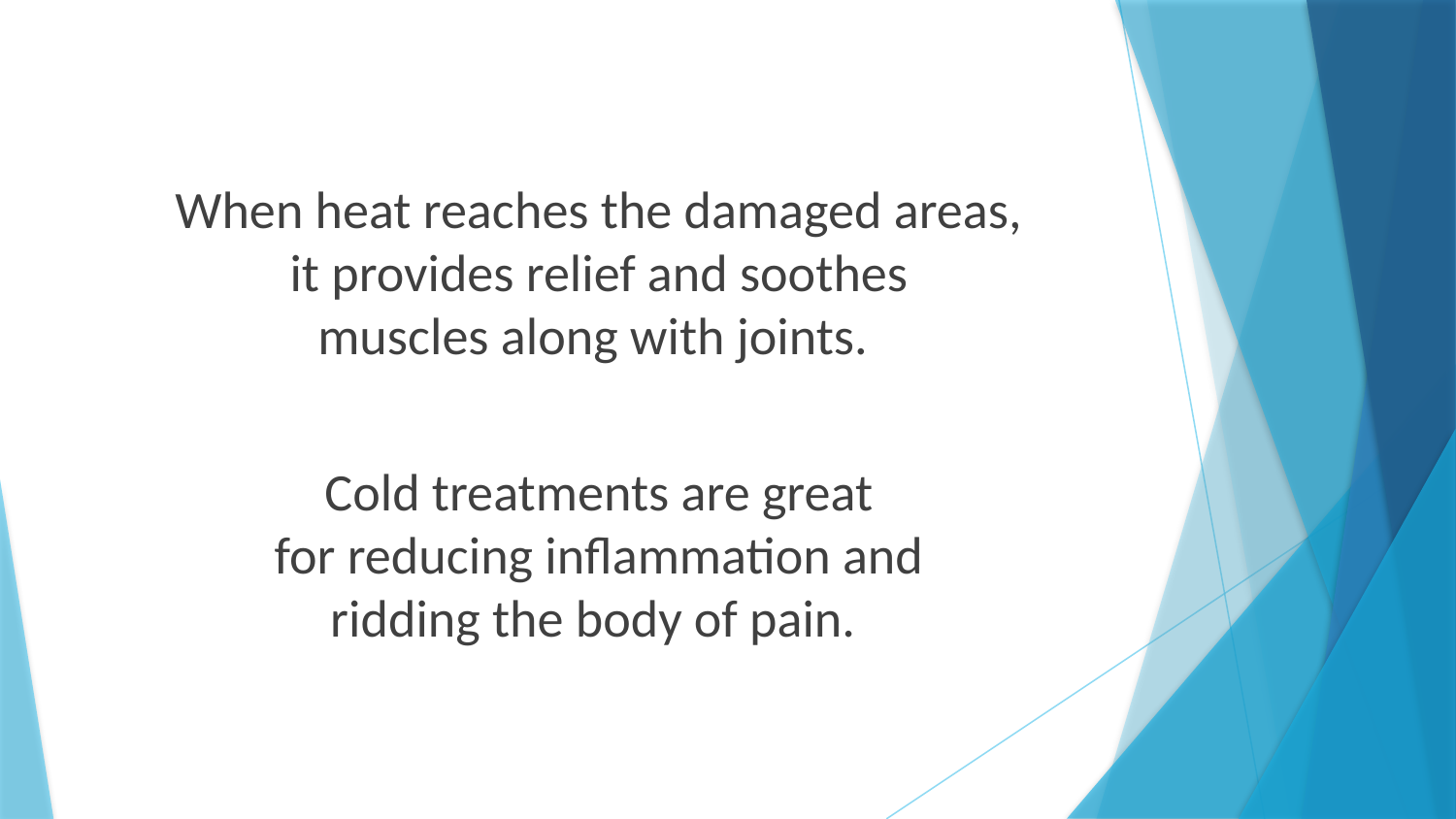

When heat reaches the damaged areas,
it provides relief and soothes
muscles along with joints.

Cold treatments are great
for reducing inflammation and
ridding the body of pain.